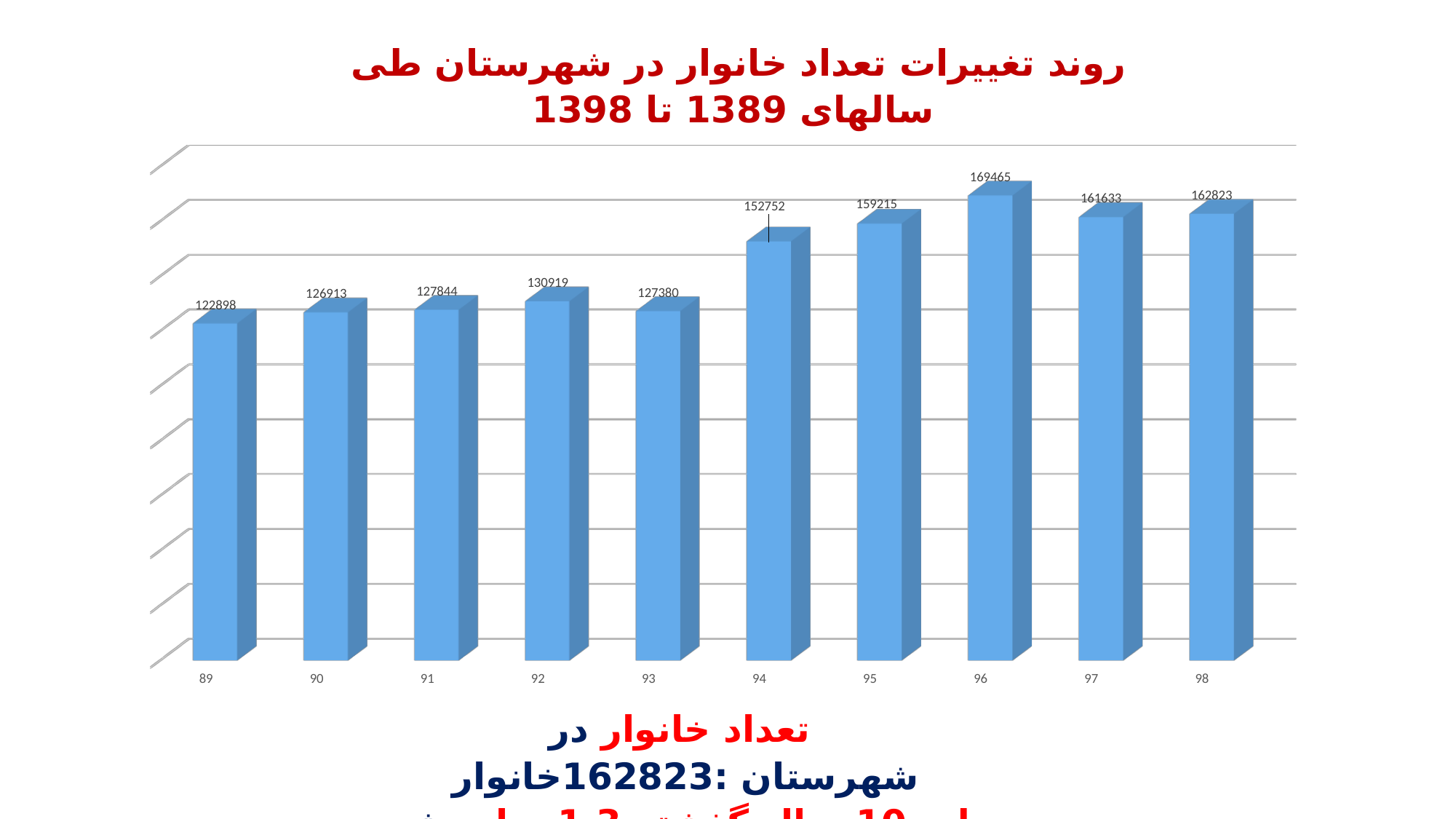

روند تغییرات تعداد خانوار در شهرستان طی سالهای 1389 تا 1398

[unsupported chart]

تعداد خانوار در شهرستان :162823خانوار
طی 10 سال گذشته 1.3 برابر شده است.